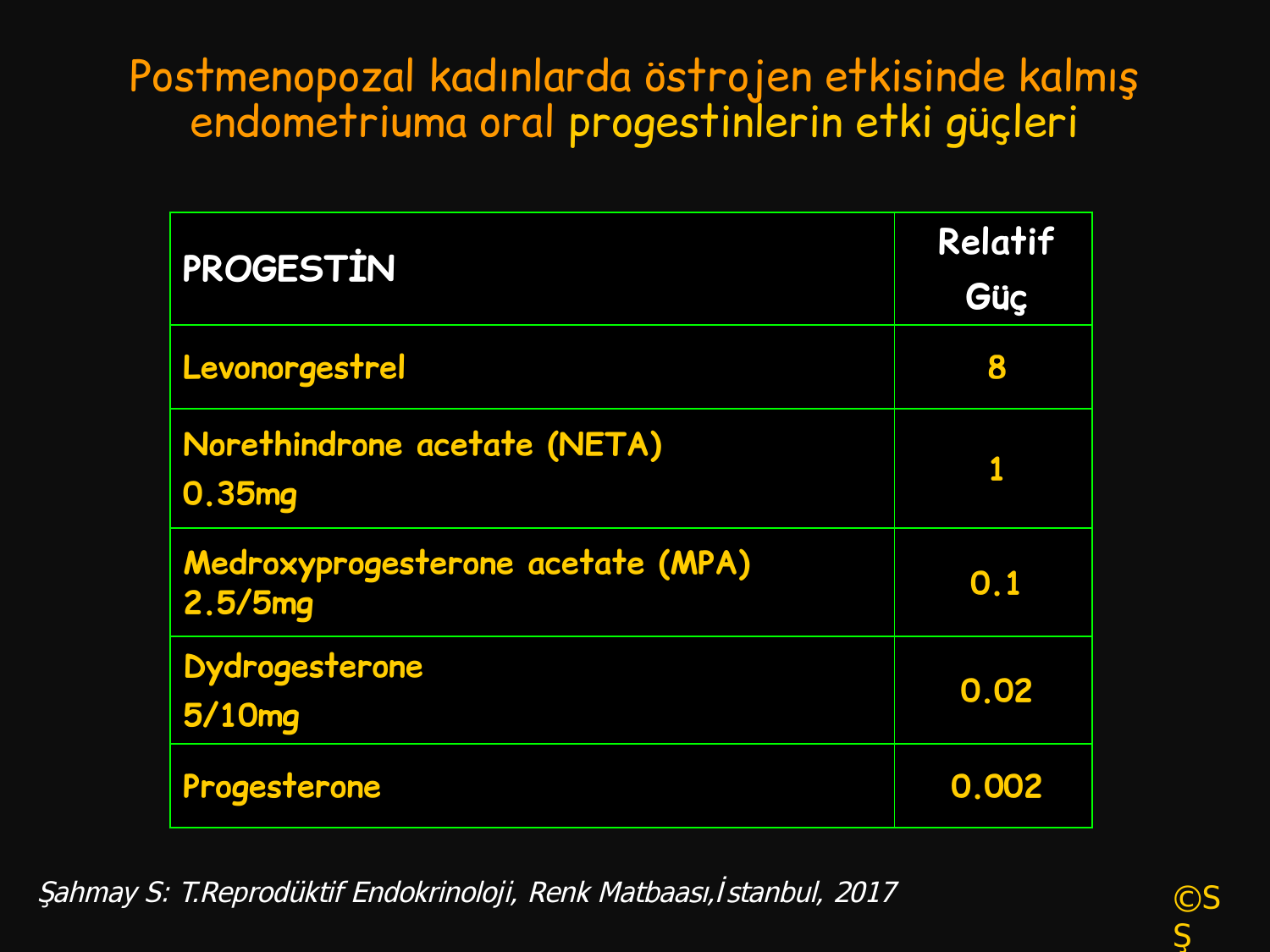

# Postmenopozal kadınlarda östrojen etkisinde kalmış endometriuma oral progestinlerin etki güçleri
| PROGESTİN | Relatif Güç |
| --- | --- |
| Levonorgestrel | 8 |
| Norethindrone acetate (NETA) 0.35mg | 1 |
| Medroxyprogesterone acetate (MPA) 2.5/5mg | 0.1 |
| Dydrogesterone 5/10mg | 0.02 |
| Progesterone | 0.002 |

Şahmay S: T.Reprodüktif Endokrinoloji, Renk Matbaası,İstanbul, 2017